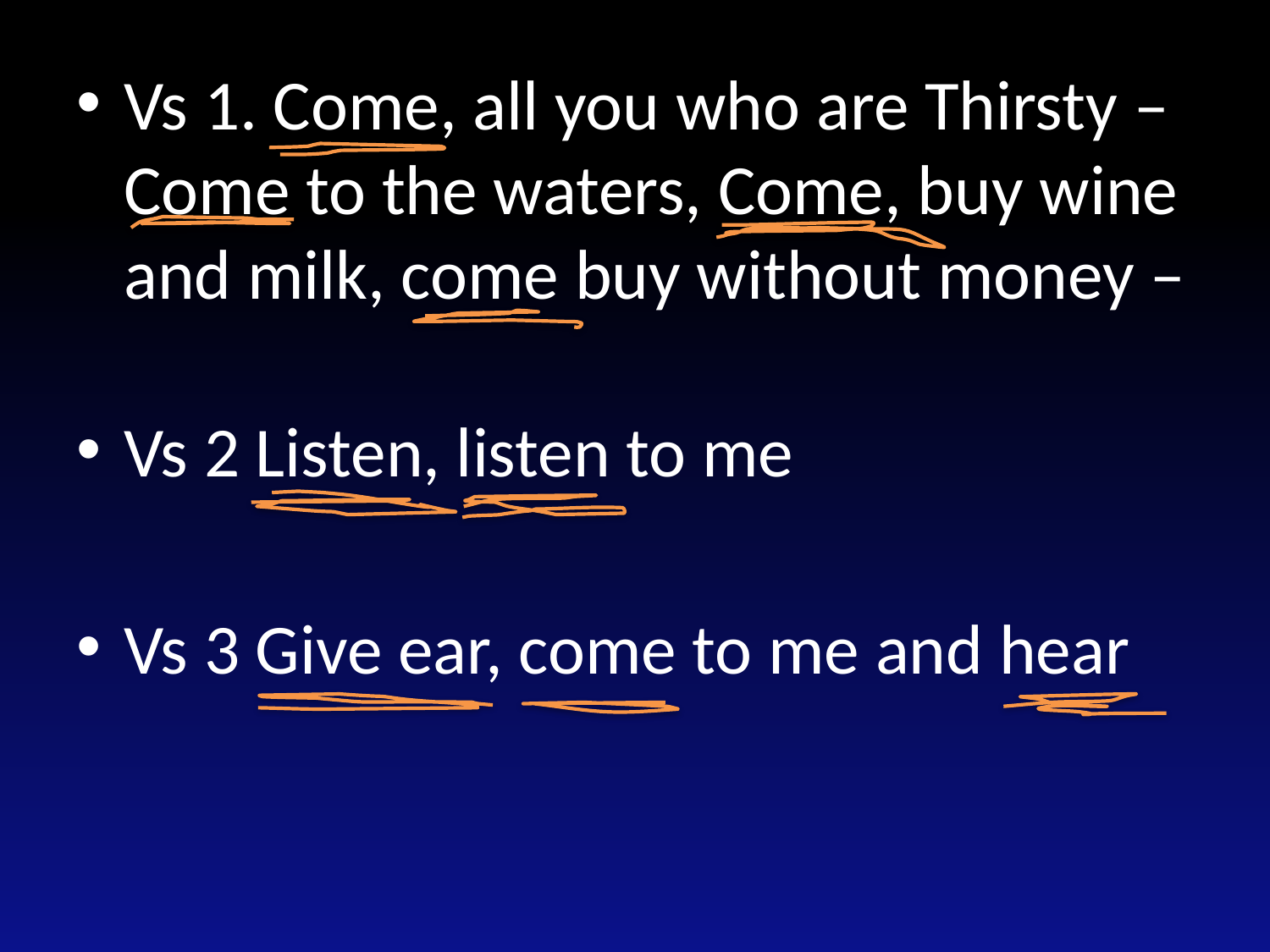

#
Vs 1. Come, all you who are Thirsty – Come to the waters, Come, buy wine and milk, come buy without money –

Vs 2 Listen, listen to me

Vs 3 Give ear, come to me and hear